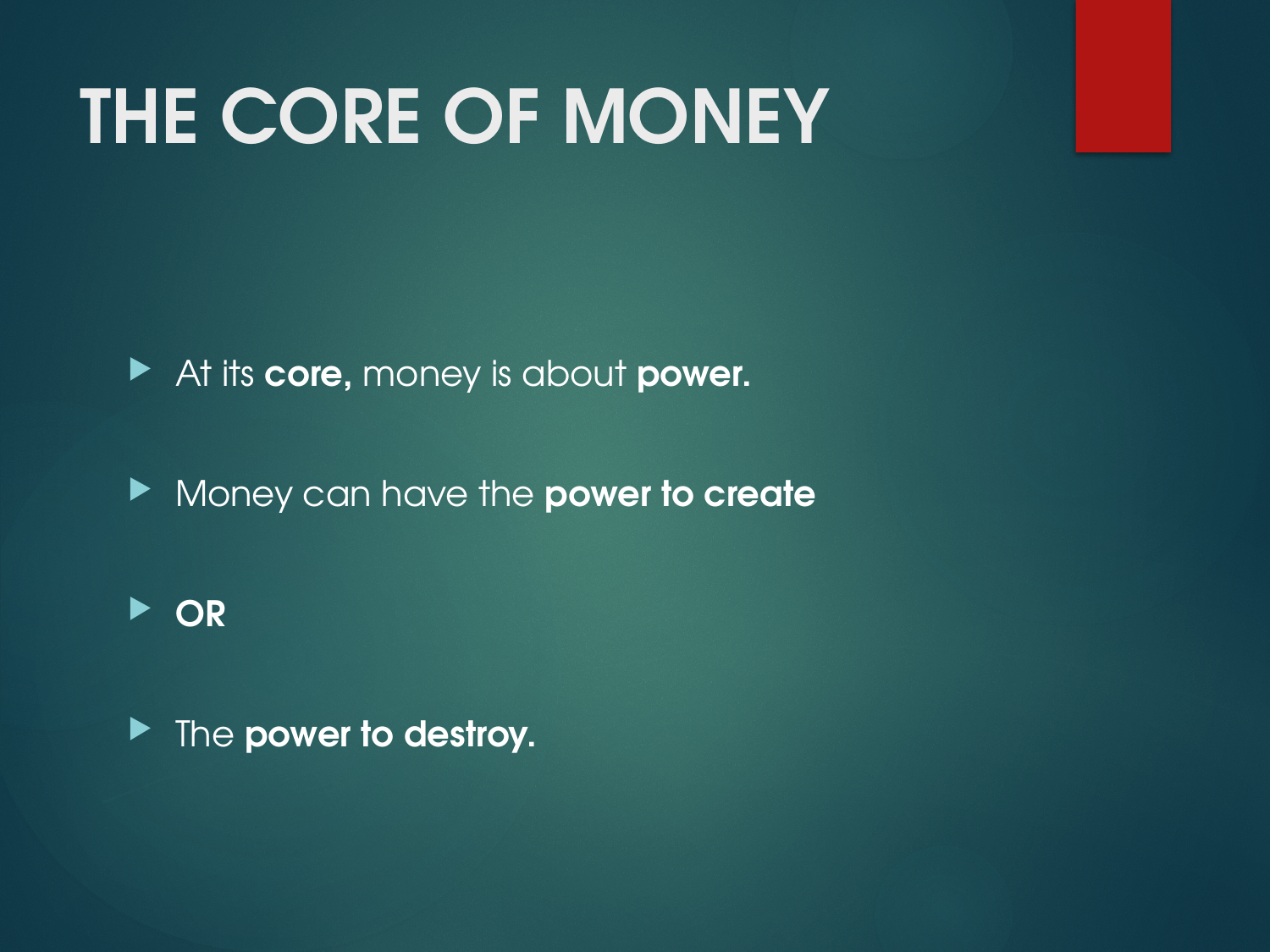

# THE CORE OF MONEY

At its core, money is about power.

Money can have the power to create

OR

The power to destroy.